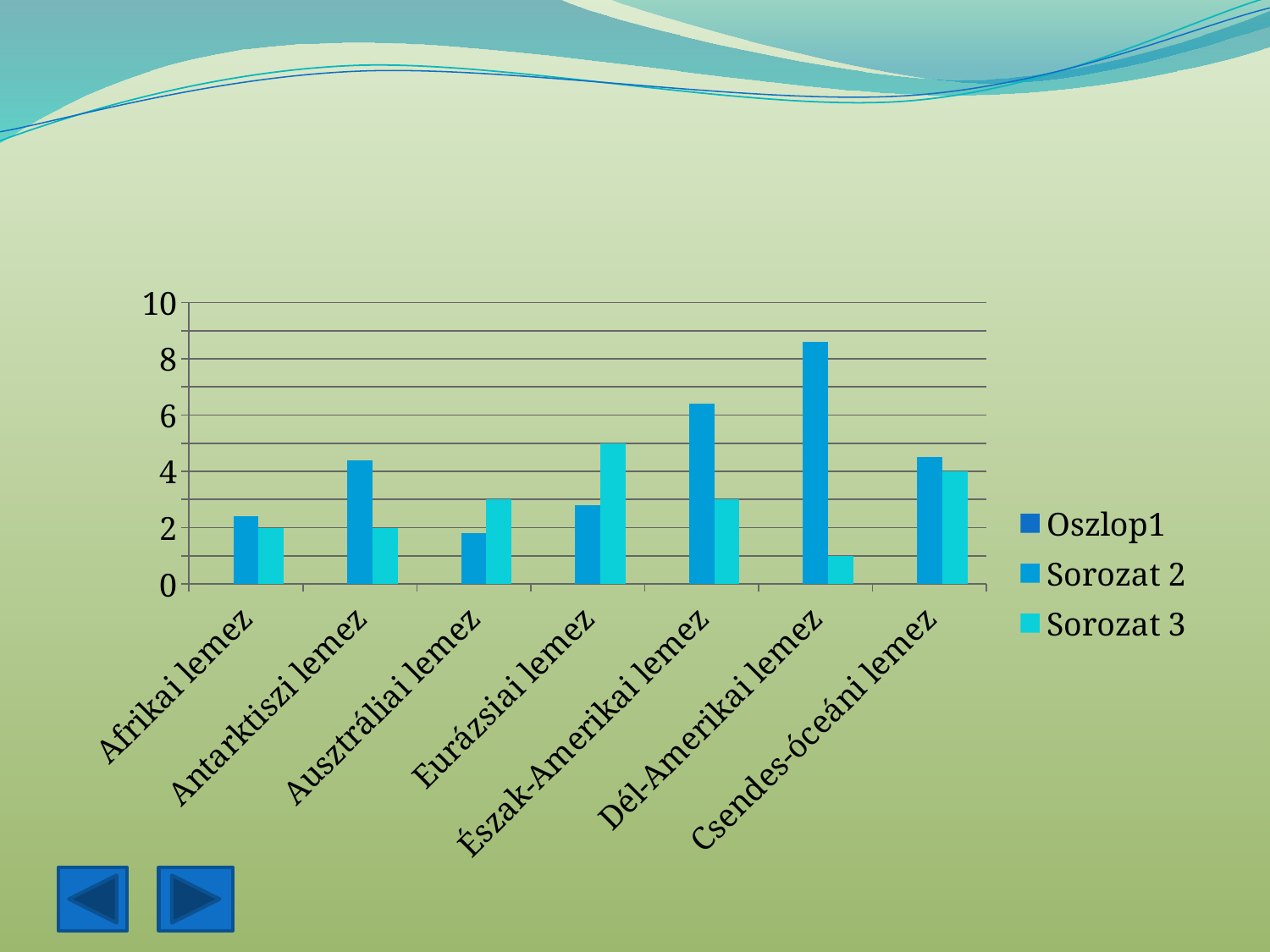

#

### Chart

| Category | Oszlop1 | Sorozat 2 | Sorozat 3 |
|---|---|---|---|
| Afrikai lemez | 0.0 | 2.4 | 2.0 |
| Antarktiszi lemez | 0.0 | 4.4 | 2.0 |
| Ausztráliai lemez | 0.0 | 1.8 | 3.0 |
| Eurázsiai lemez | 0.0 | 2.8 | 5.0 |
| Észak-Amerikai lemez | 0.0 | 6.4 | 3.0 |
| Dél-Amerikai lemez | 0.0 | 8.6 | 1.0 |
| Csendes-óceáni lemez | 0.0 | 4.5 | 4.0 |